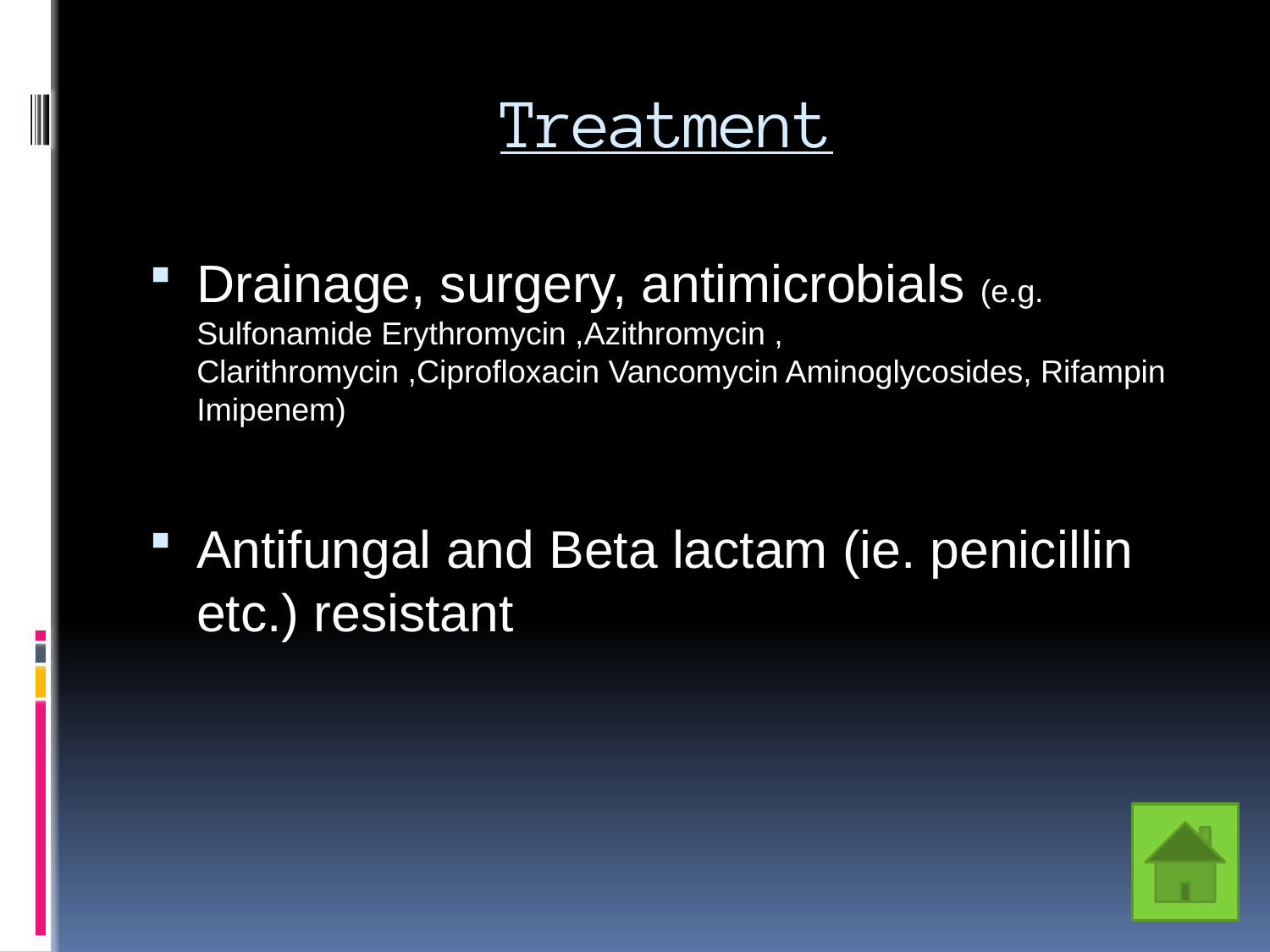

# Treatment
Drainage, surgery, antimicrobials (e.g. Sulfonamide Erythromycin ,Azithromycin , Clarithromycin ,Ciprofloxacin Vancomycin Aminoglycosides, Rifampin Imipenem)

Antifungal and Beta lactam (ie. penicillin etc.) resistant